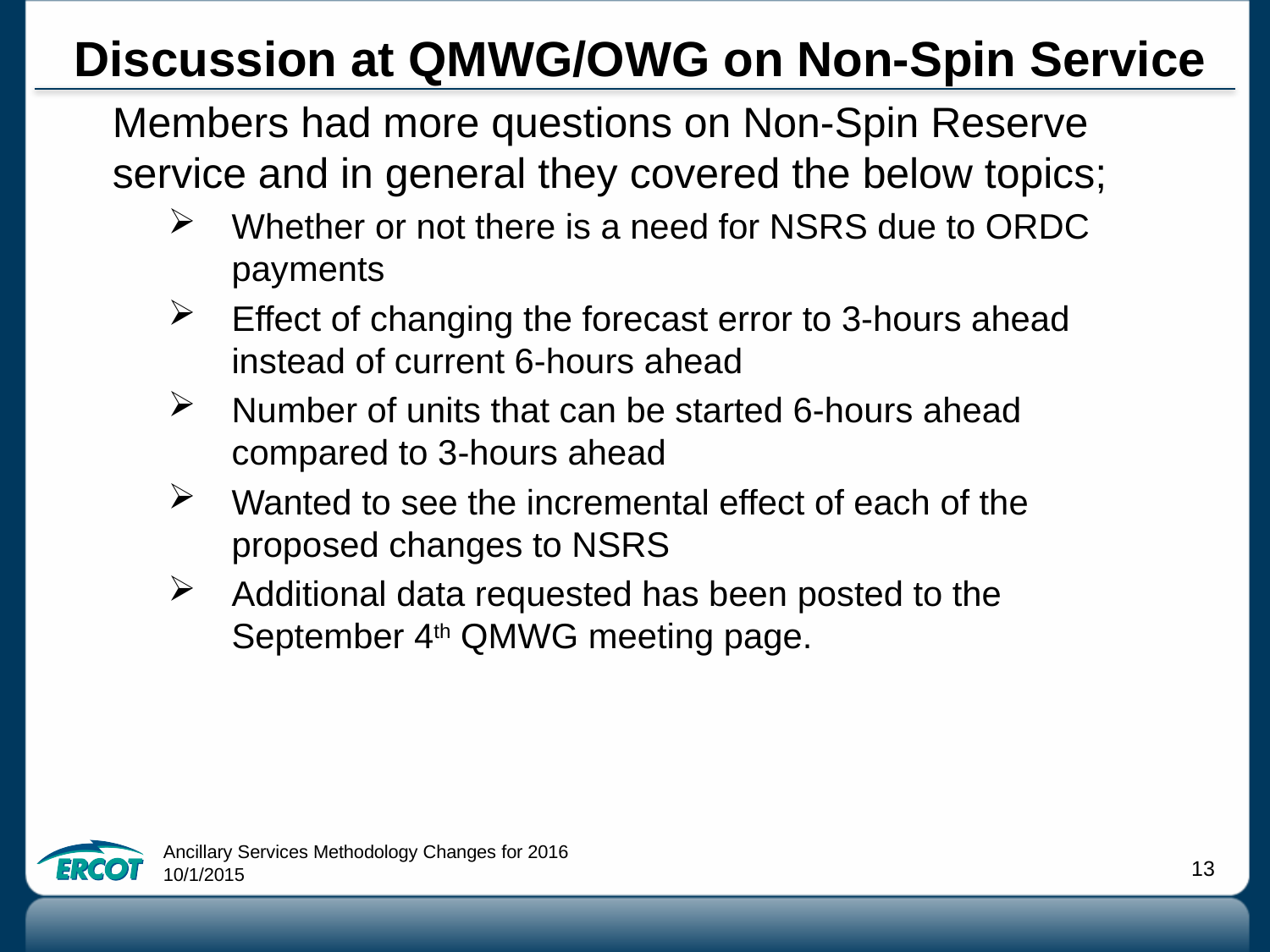

# Discussion at QMWG/OWG on Non-Spin Service
Members had more questions on Non-Spin Reserve service and in general they covered the below topics;
Whether or not there is a need for NSRS due to ORDC payments
Effect of changing the forecast error to 3-hours ahead instead of current 6-hours ahead
Number of units that can be started 6-hours ahead compared to 3-hours ahead
Wanted to see the incremental effect of each of the proposed changes to NSRS
Additional data requested has been posted to the September 4th QMWG meeting page.